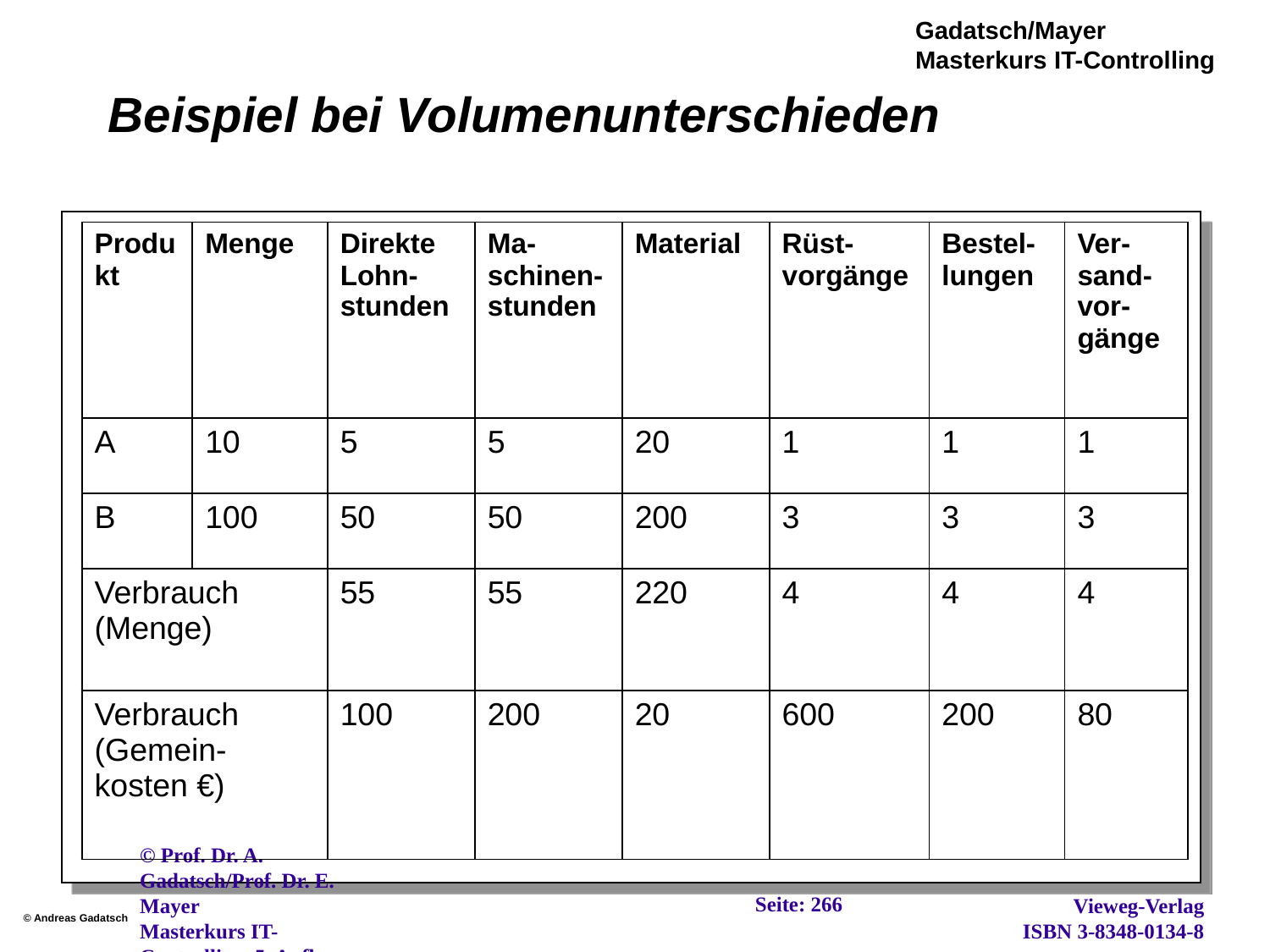

# Beispiel bei Volumenunterschieden
| Produkt | Menge | Direkte Lohn-stunden | Ma-schinen-stunden | Material | Rüst-vorgänge | Bestel-lungen | Ver-sand-vor-gänge |
| --- | --- | --- | --- | --- | --- | --- | --- |
| A | 10 | 5 | 5 | 20 | 1 | 1 | 1 |
| B | 100 | 50 | 50 | 200 | 3 | 3 | 3 |
| Verbrauch (Menge) |  | 55 | 55 | 220 | 4 | 4 | 4 |
| Verbrauch (Gemein- kosten €) |  | 100 | 200 | 20 | 600 | 200 | 80 |

Seite: 266

© Prof. Dr. A. Gadatsch/Prof. Dr. E. Mayer
Masterkurs IT-Controlling, 5. Aufl., Wiesbaden, 2012